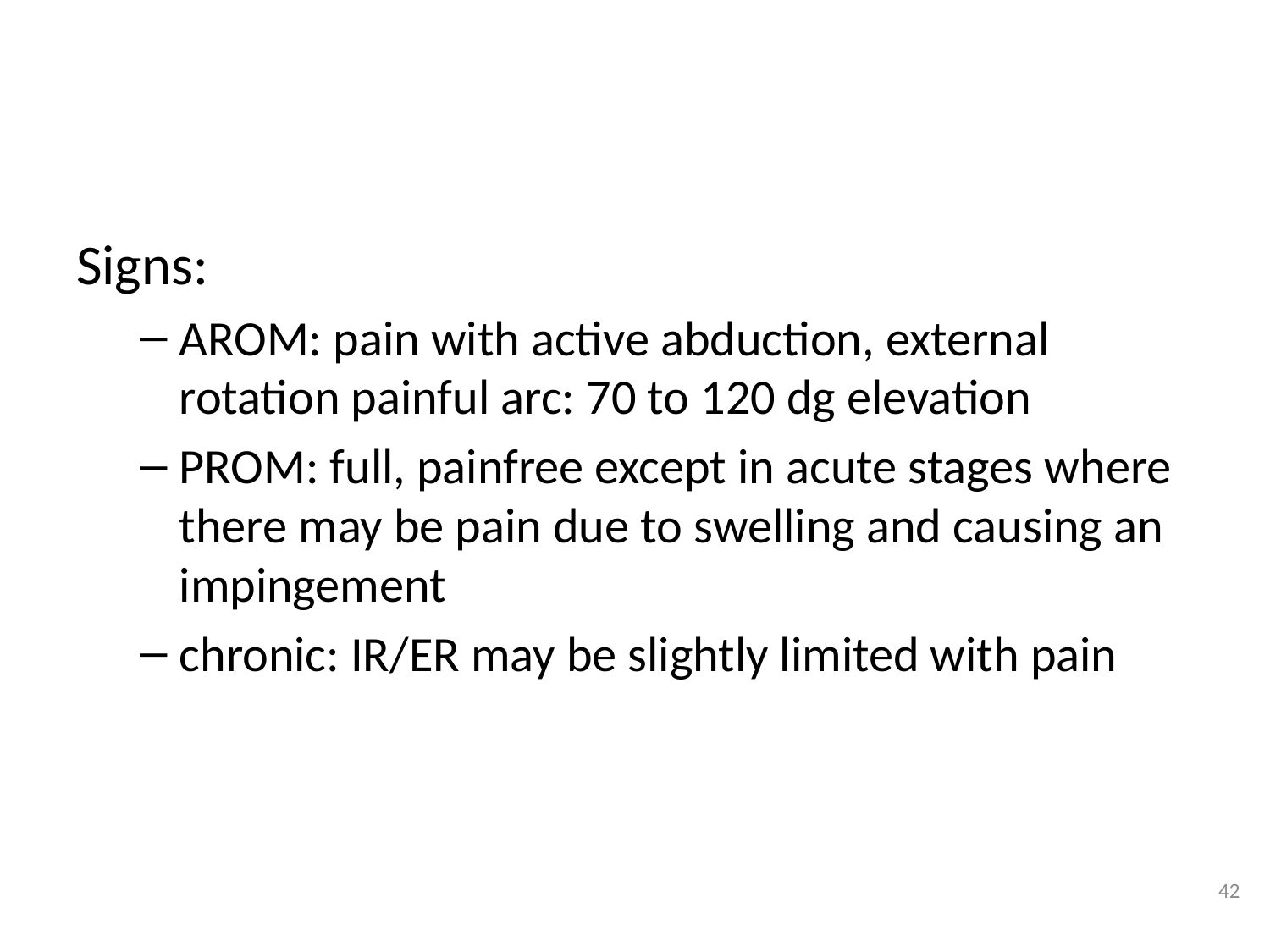

#
Signs:
AROM: pain with active abduction, external rotation painful arc: 70 to 120 dg elevation
PROM: full, painfree except in acute stages where there may be pain due to swelling and causing an impingement
chronic: IR/ER may be slightly limited with pain
42